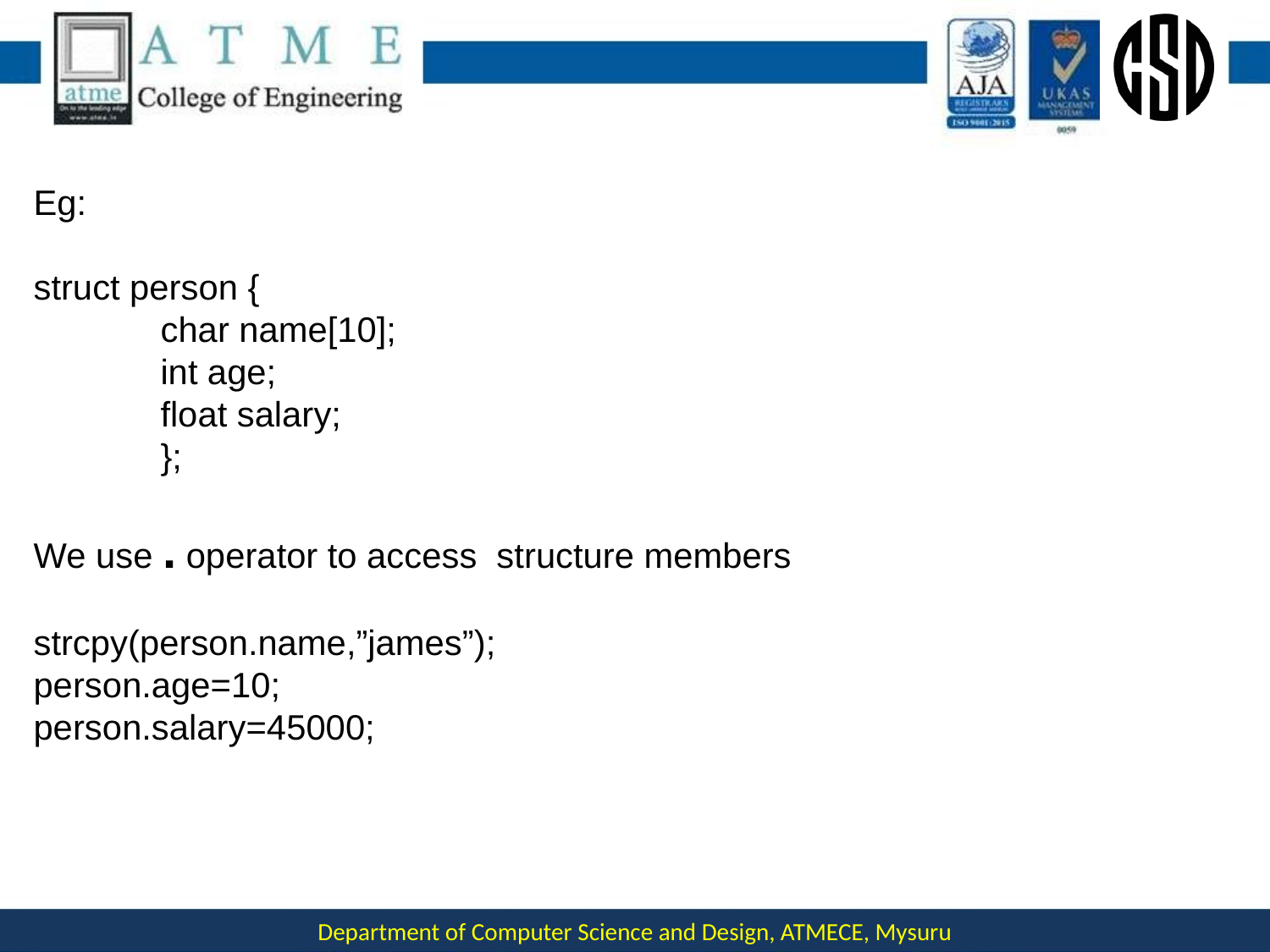

#
Eg:

struct person {
	char name[10];
	int age;
	float salary;
	};

We use . operator to access  structure members

strcpy(person.name,”james”);
person.age=10;
person.salary=45000;